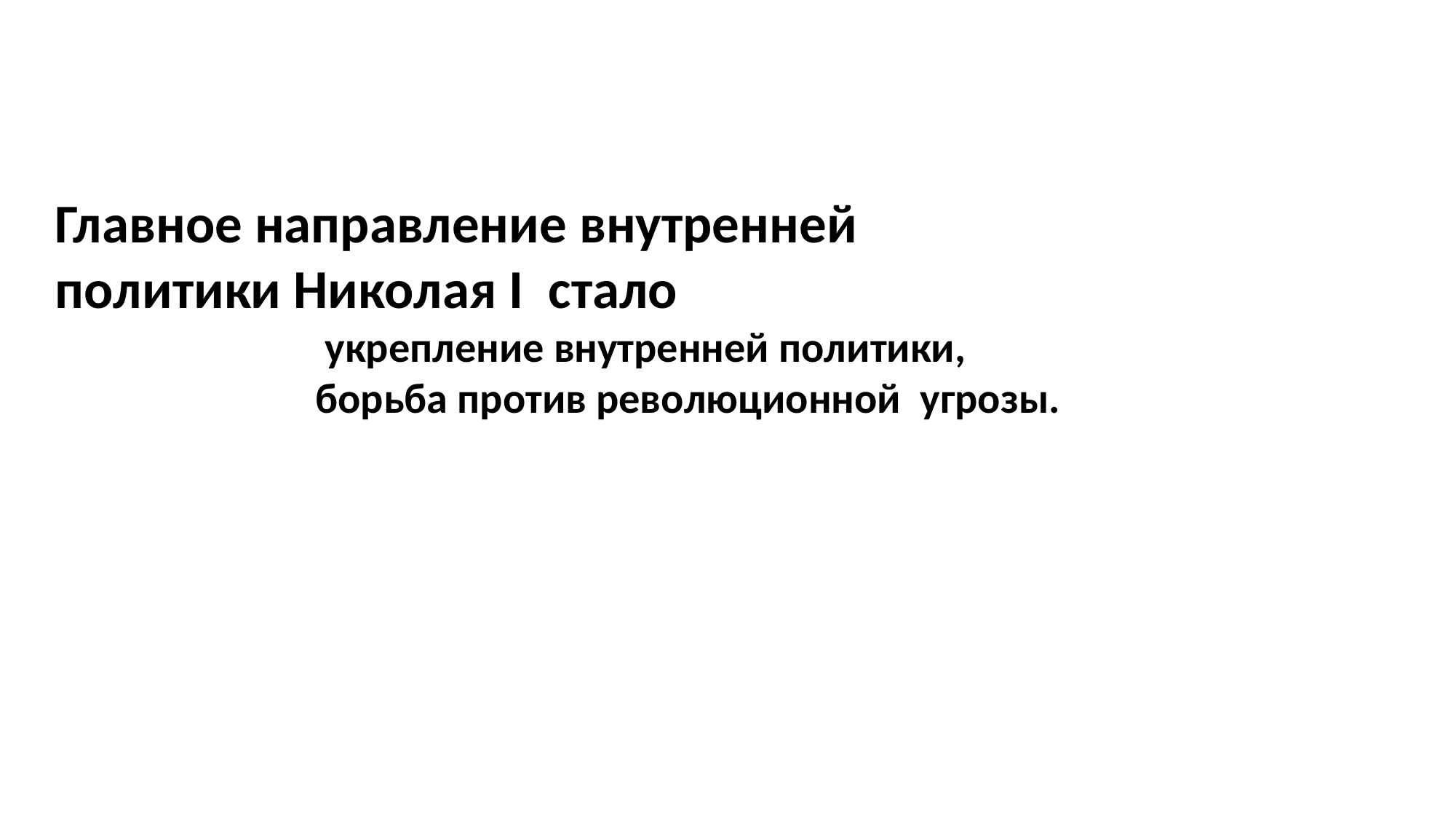

Главное направление внутренней
политики Николая I  стало
                            укрепление внутренней политики,
                           борьба против революционной  угрозы.